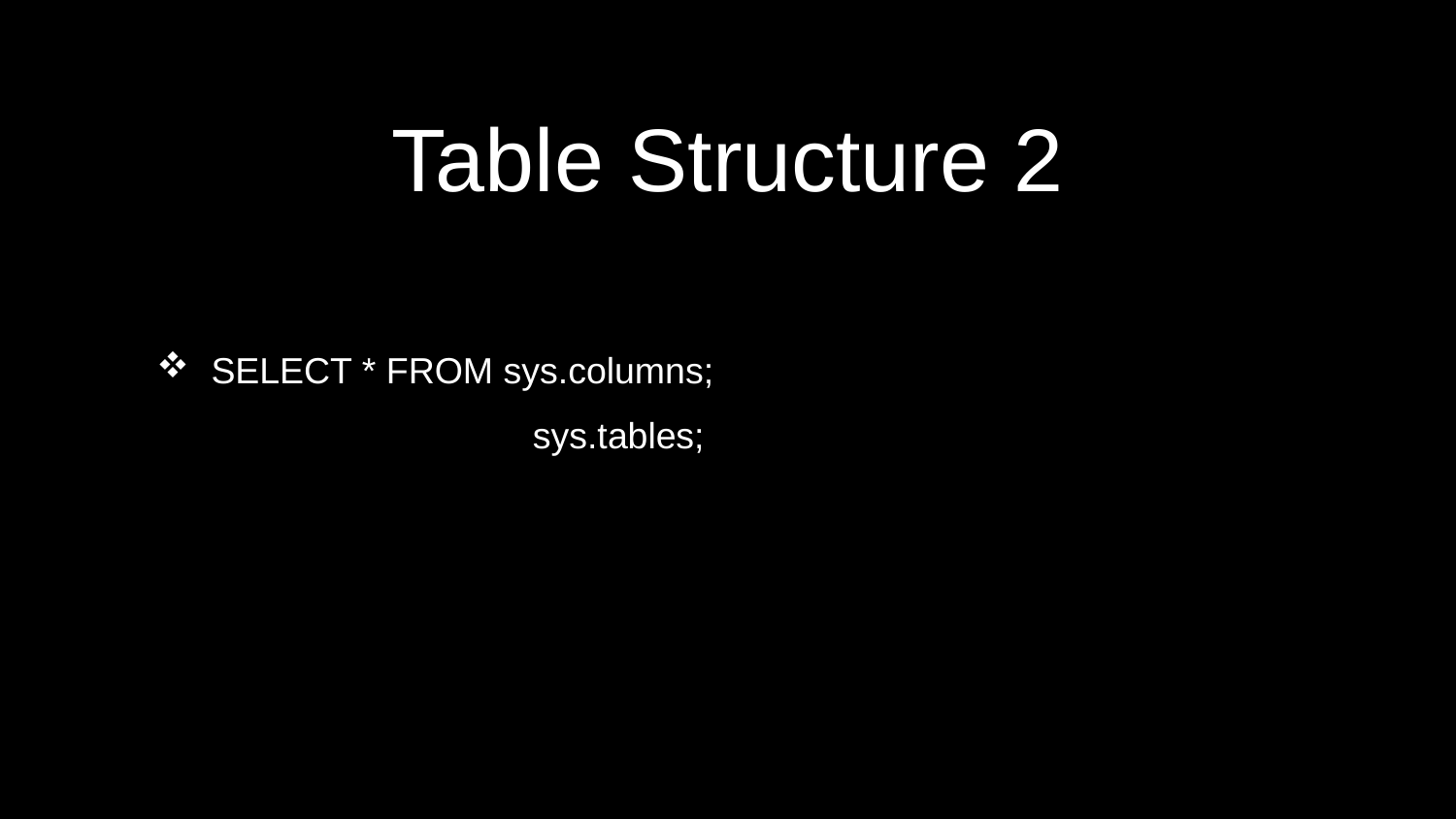

# Table Structure 2
SELECT * FROM sys.columns;
		   sys.tables;